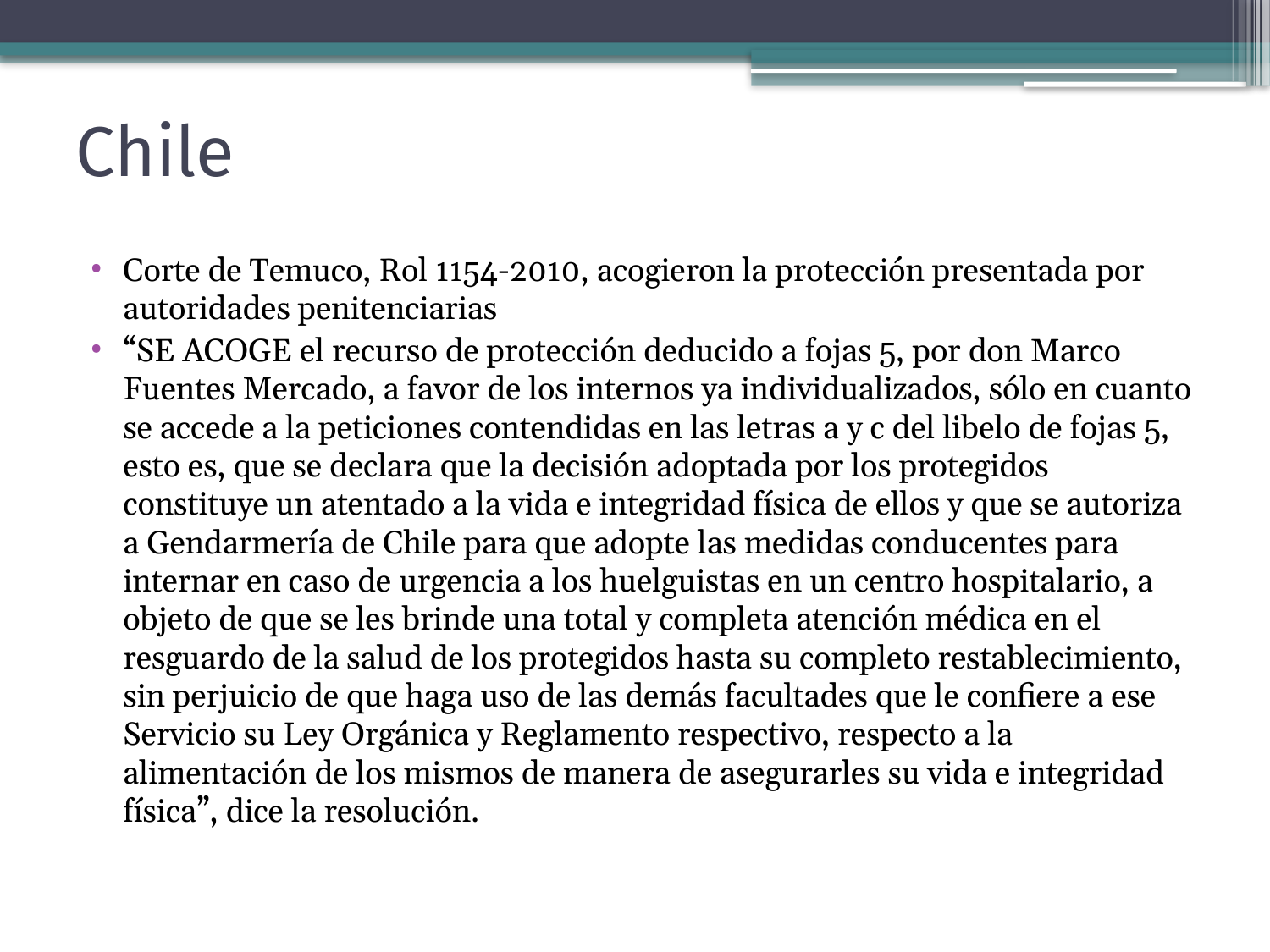

# Chile
Corte de Temuco, Rol 1154-2010, acogieron la protección presentada por autoridades penitenciarias
“SE ACOGE el recurso de protección deducido a fojas 5, por don Marco Fuentes Mercado, a favor de los internos ya individualizados, sólo en cuanto se accede a la peticiones contendidas en las letras a y c del libelo de fojas 5, esto es, que se declara que la decisión adoptada por los protegidos constituye un atentado a la vida e integridad física de ellos y que se autoriza a Gendarmería de Chile para que adopte las medidas conducentes para internar en caso de urgencia a los huelguistas en un centro hospitalario, a objeto de que se les brinde una total y completa atención médica en el resguardo de la salud de los protegidos hasta su completo restablecimiento, sin perjuicio de que haga uso de las demás facultades que le confiere a ese Servicio su Ley Orgánica y Reglamento respectivo, respecto a la alimentación de los mismos de manera de asegurarles su vida e integridad física”, dice la resolución.